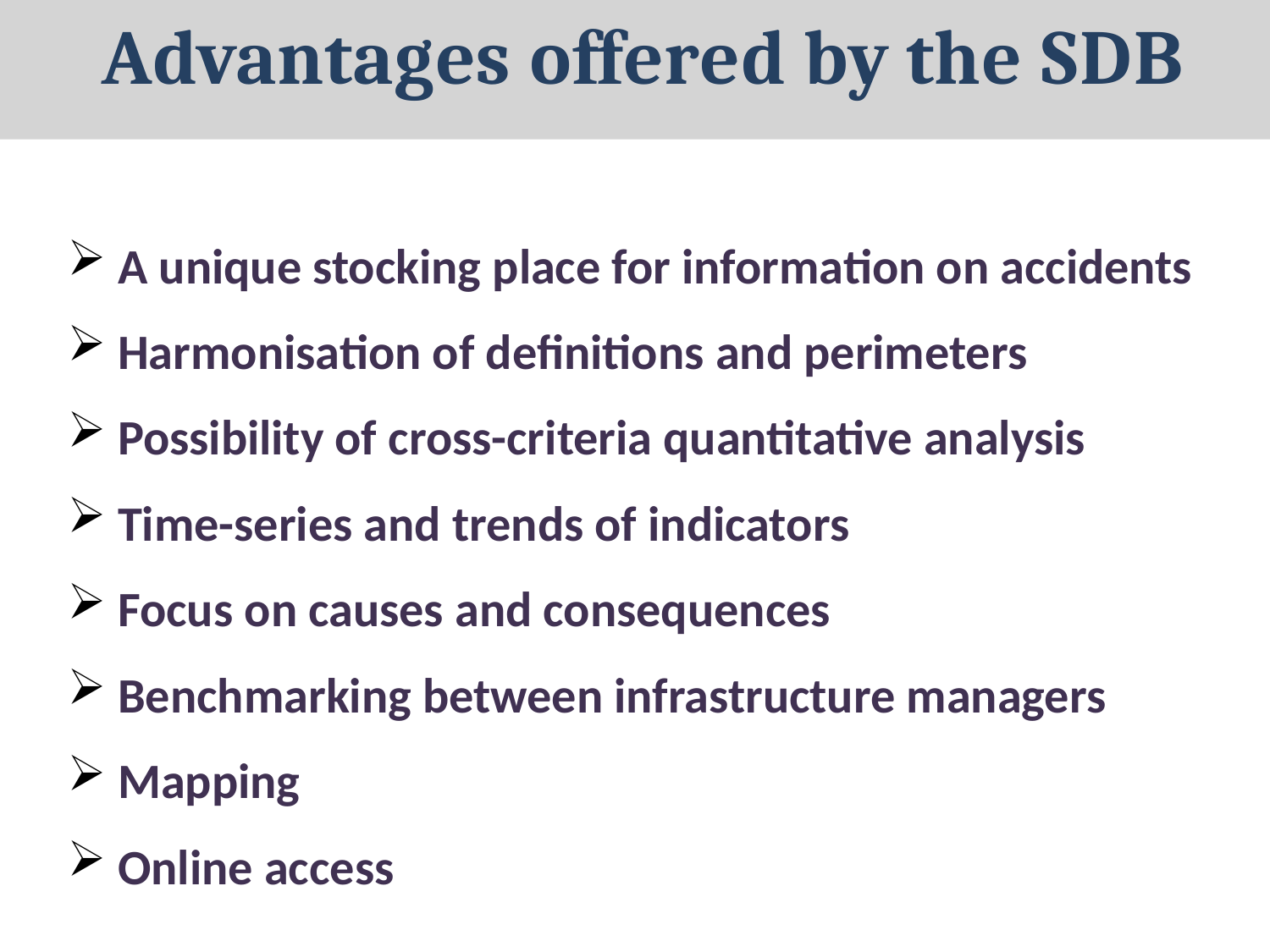

# Advantages offered by the SDB
 A unique stocking place for information on accidents
 Harmonisation of definitions and perimeters
 Possibility of cross-criteria quantitative analysis
 Time-series and trends of indicators
 Focus on causes and consequences
 Benchmarking between infrastructure managers
 Mapping
 Online access